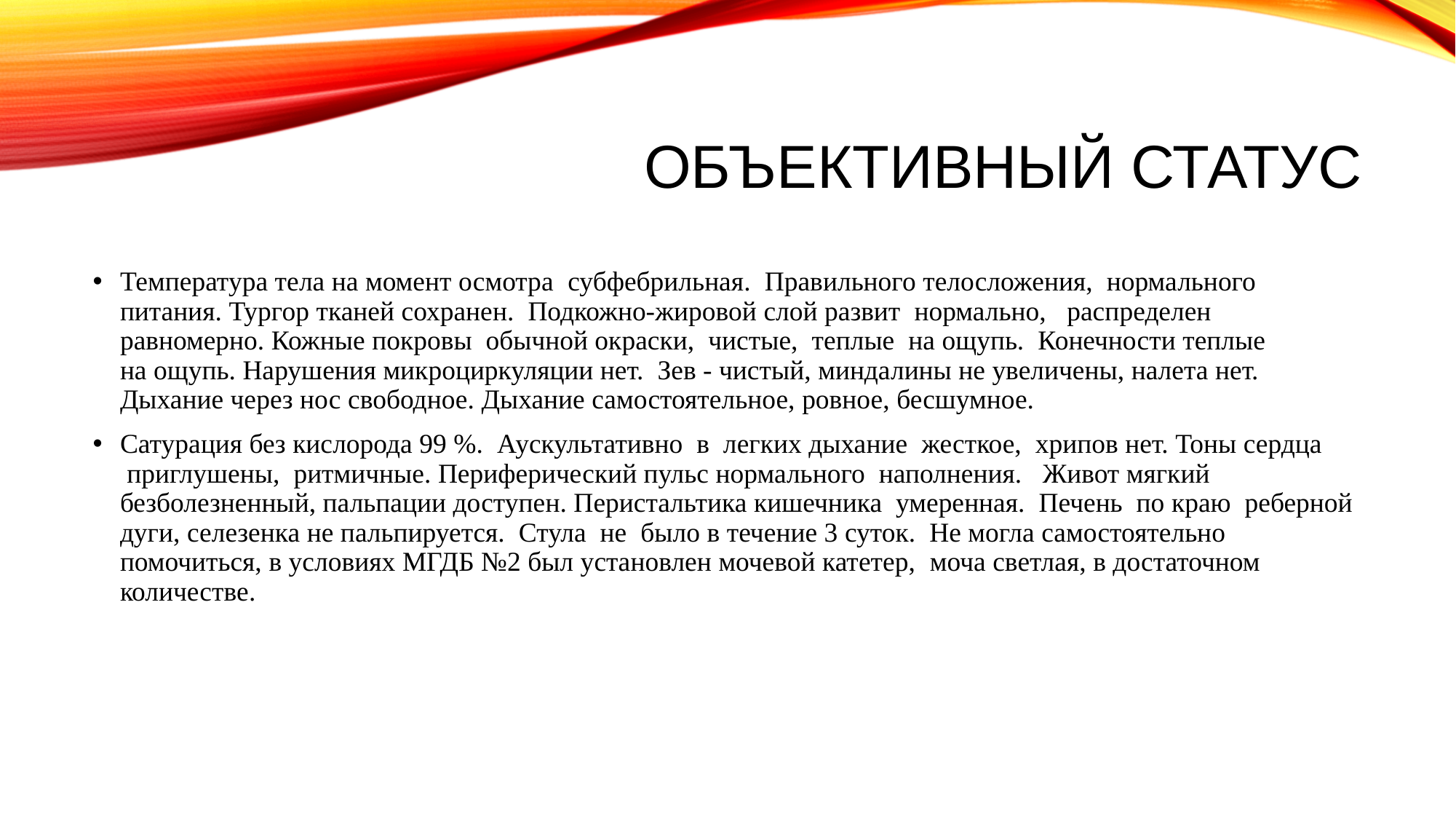

# Объективный статус
Температура тела на момент осмотра  субфебрильная.  Правильного телосложения,  нормального  питания. Тургор тканей сохранен.  Подкожно-жировой слой развит  нормально,   распределен равномерно. Кожные покровы  обычной окраски,  чистые,  теплые  на ощупь.  Конечности теплые на ощупь. Нарушения микроциркуляции нет.  Зев - чистый, миндалины не увеличены, налета нет. Дыхание через нос свободное. Дыхание самостоятельное, ровное, бесшумное.
Сатурация без кислорода 99 %.  Аускультативно  в  легких дыхание  жесткое,  хрипов нет. Тоны сердца  приглушены,  ритмичные. Периферический пульс нормального  наполнения.   Живот мягкий безболезненный, пальпации доступен. Перистальтика кишечника  умеренная.  Печень  по краю  реберной дуги, селезенка не пальпируется.  Стула  не  было в течение 3 суток.  Не могла самостоятельно помочиться, в условиях МГДБ №2 был установлен мочевой катетер,  моча светлая, в достаточном количестве.